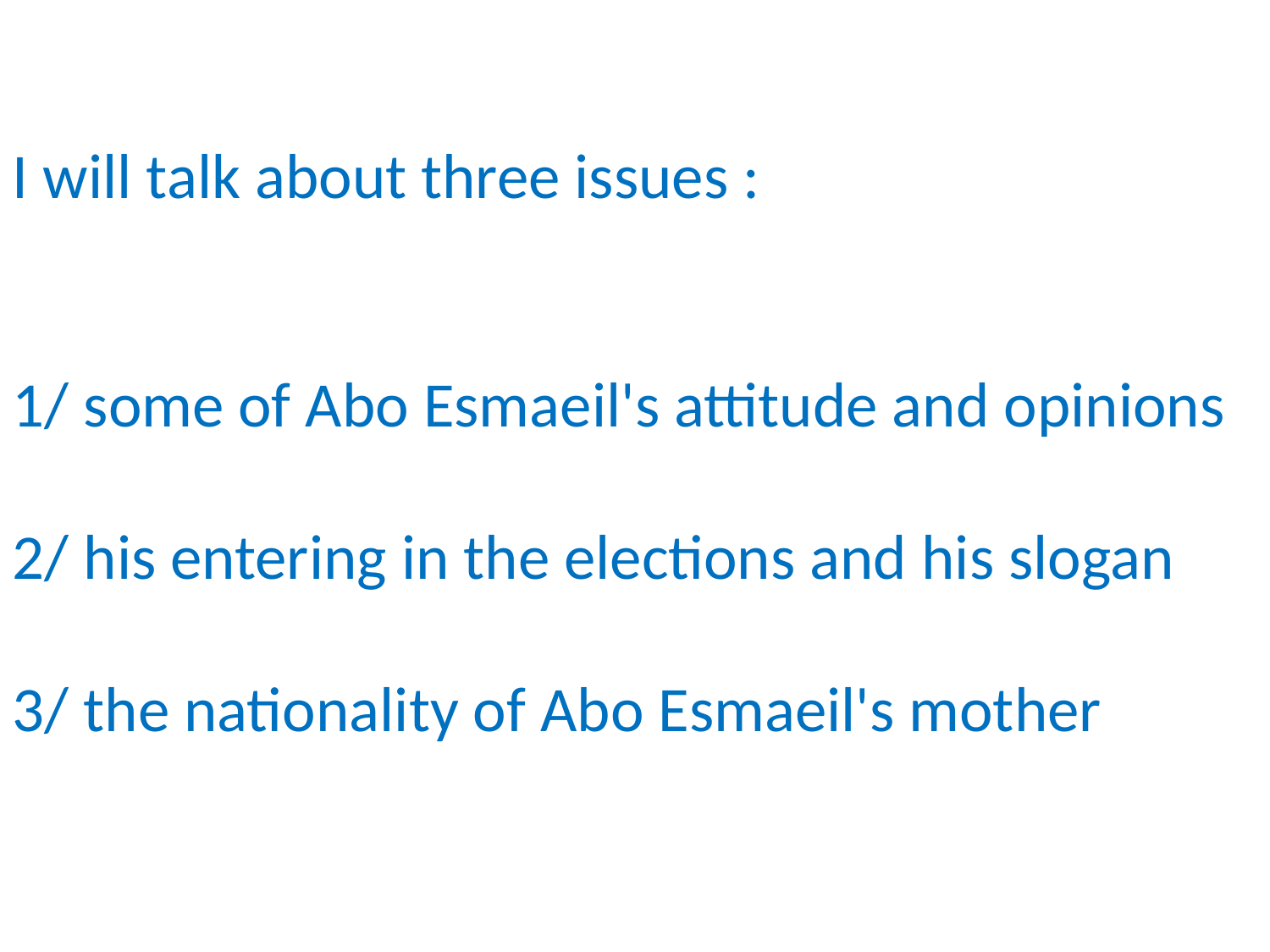

I will talk about three issues :

1/ some of Abo Esmaeil's attitude and opinions

2/ his entering in the elections and his slogan

3/ the nationality of Abo Esmaeil's mother